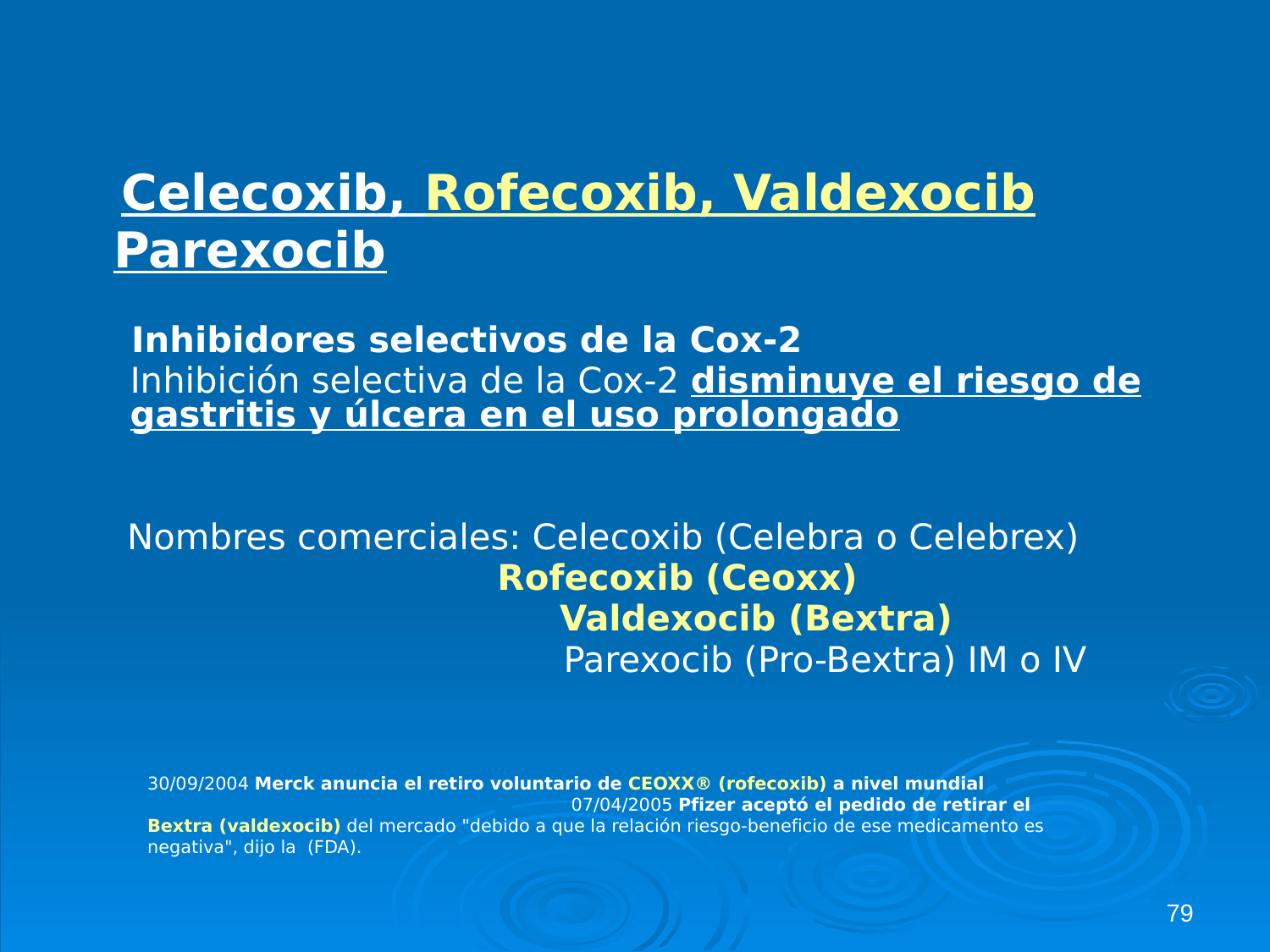

Celecoxib, Rofecoxib, Valdexocib
  Parexocib

    Inhibidores selectivos de la Cox-2
	Inhibición selectiva de la Cox-2 disminuye el riesgo de gastritis y úlcera en el uso prolongado

    Nombres comerciales: Celecoxib (Celebra o Celebrex)
                                     Rofecoxib (Ceoxx)
		                           Valdexocib (Bextra)
			                Parexocib (Pro-Bextra) IM o IV

30/09/2004 Merck anuncia el retiro voluntario de CEOXX® (rofecoxib) a nivel mundial                                                                                              07/04/2005 Pfizer aceptó el pedido de retirar el Bextra (valdexocib) del mercado "debido a que la relación riesgo-beneficio de ese medicamento es negativa", dijo la  (FDA).
79